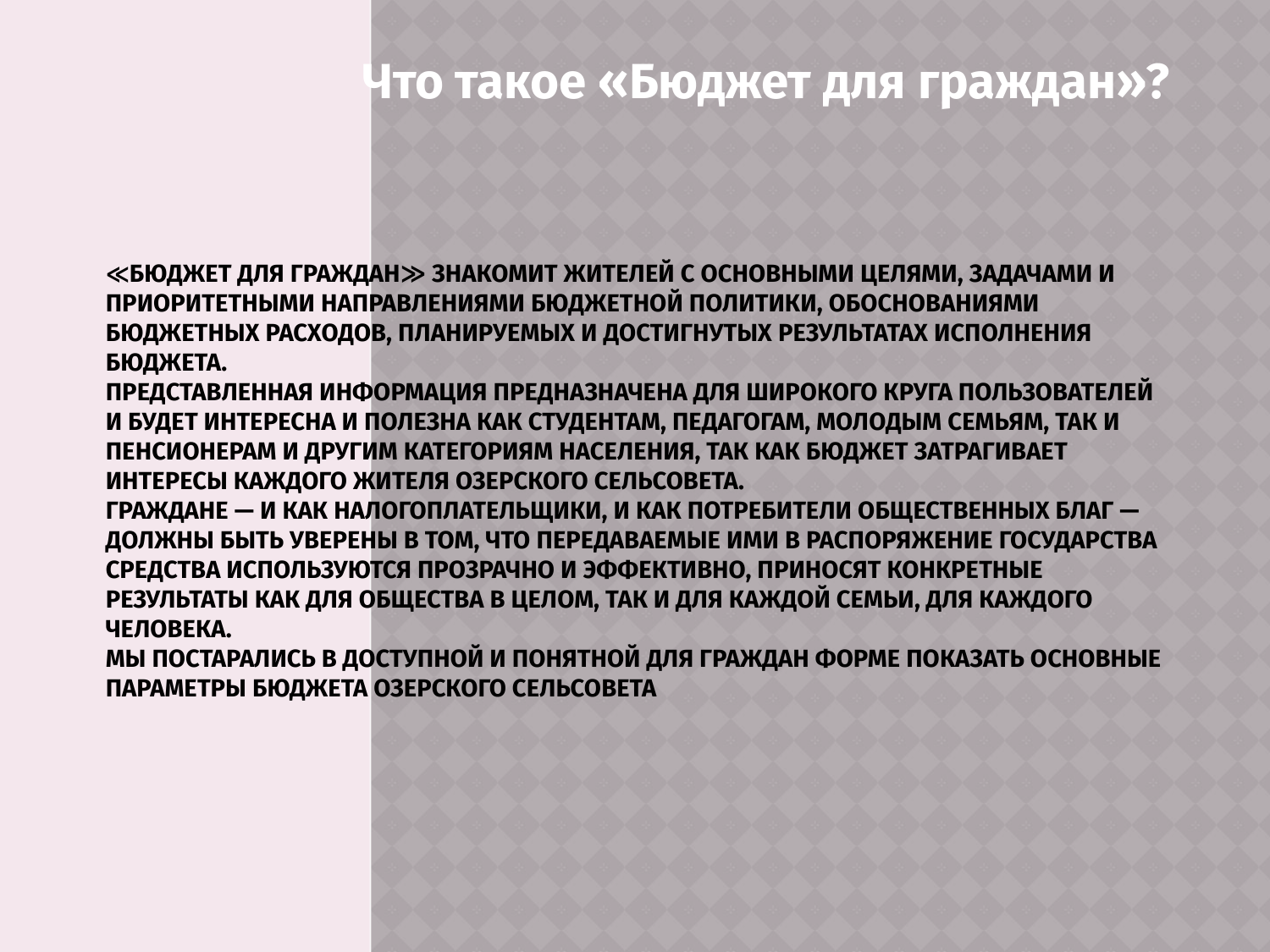

Что такое «Бюджет для граждан»?
# ≪Бюджет для граждан≫ знакомит жителей с основными целями, задачами и приоритетными направлениями бюджетной политики, обоснованиями бюджетных расходов, планируемых и достигнутых результатах исполнения бюджета. Представленная информация предназначена для широкого круга пользователей и будет интересна и полезна как студентам, педагогам, молодым семьям, так и пенсионерам и другим категориям населения, так как бюджет затрагивает интересы каждого жителя Озерского сельсовета. Граждане — и как налогоплательщики, и как потребители общественных благ —должны быть уверены в том, что передаваемые ими в распоряжение государства средства используются прозрачно и эффективно, приносят конкретные результаты как для общества в целом, так и для каждой семьи, для каждого человека. Мы постарались в доступной и понятной для граждан форме показать основные параметры бюджета Озерского сельсовета